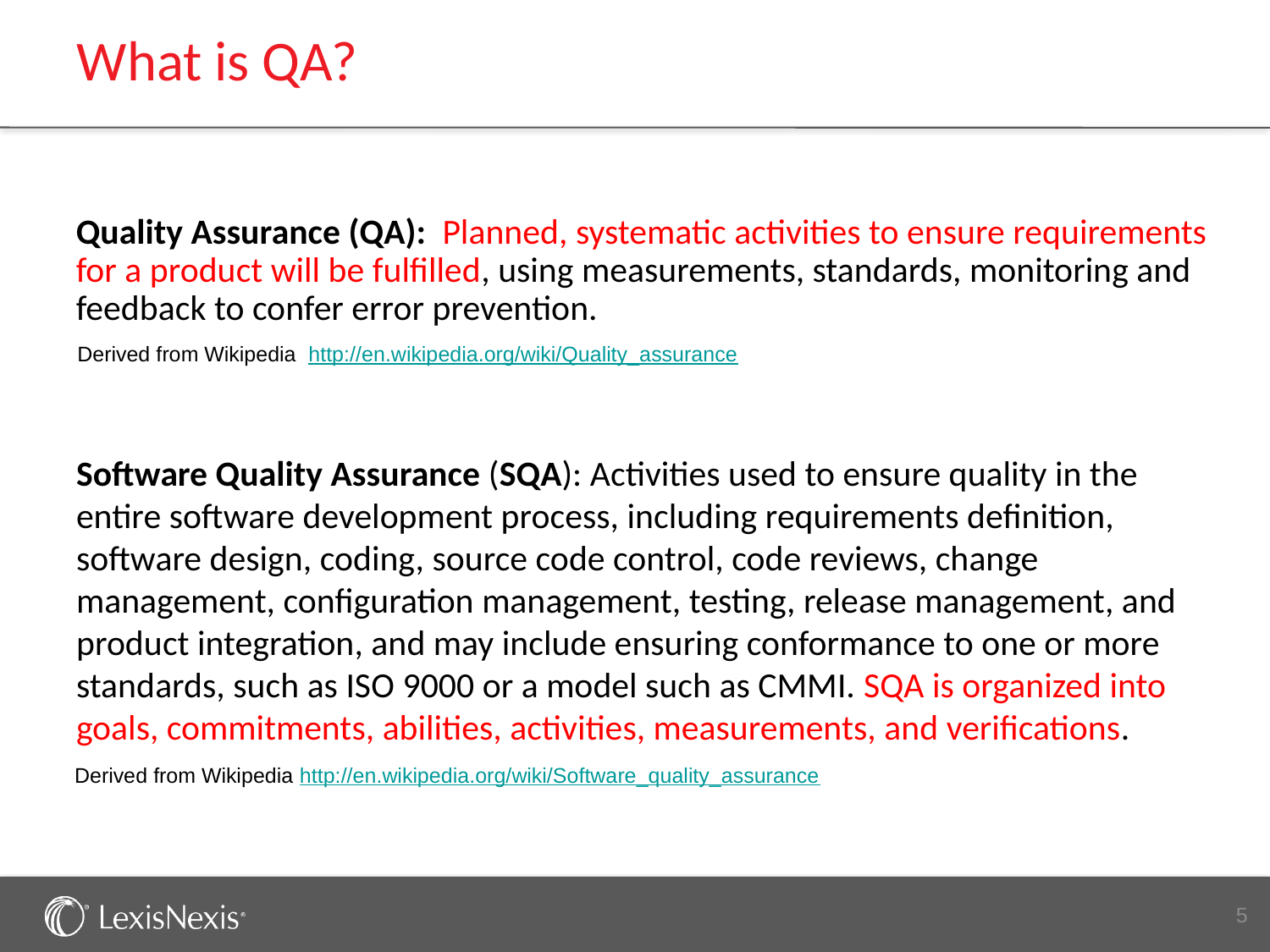

# What is QA?
Quality Assurance (QA):  Planned, systematic activities to ensure requirements for a product will be fulfilled, using measurements, standards, monitoring and feedback to confer error prevention.

Derived from Wikipedia  http://en.wikipedia.org/wiki/Quality_assurance
Software Quality Assurance (SQA): Activities used to ensure quality in the entire software development process, including requirements definition, software design, coding, source code control, code reviews, change management, configuration management, testing, release management, and product integration, and may include ensuring conformance to one or more standards, such as ISO 9000 or a model such as CMMI. SQA is organized into goals, commitments, abilities, activities, measurements, and verifications.
Derived from Wikipedia http://en.wikipedia.org/wiki/Software_quality_assurance